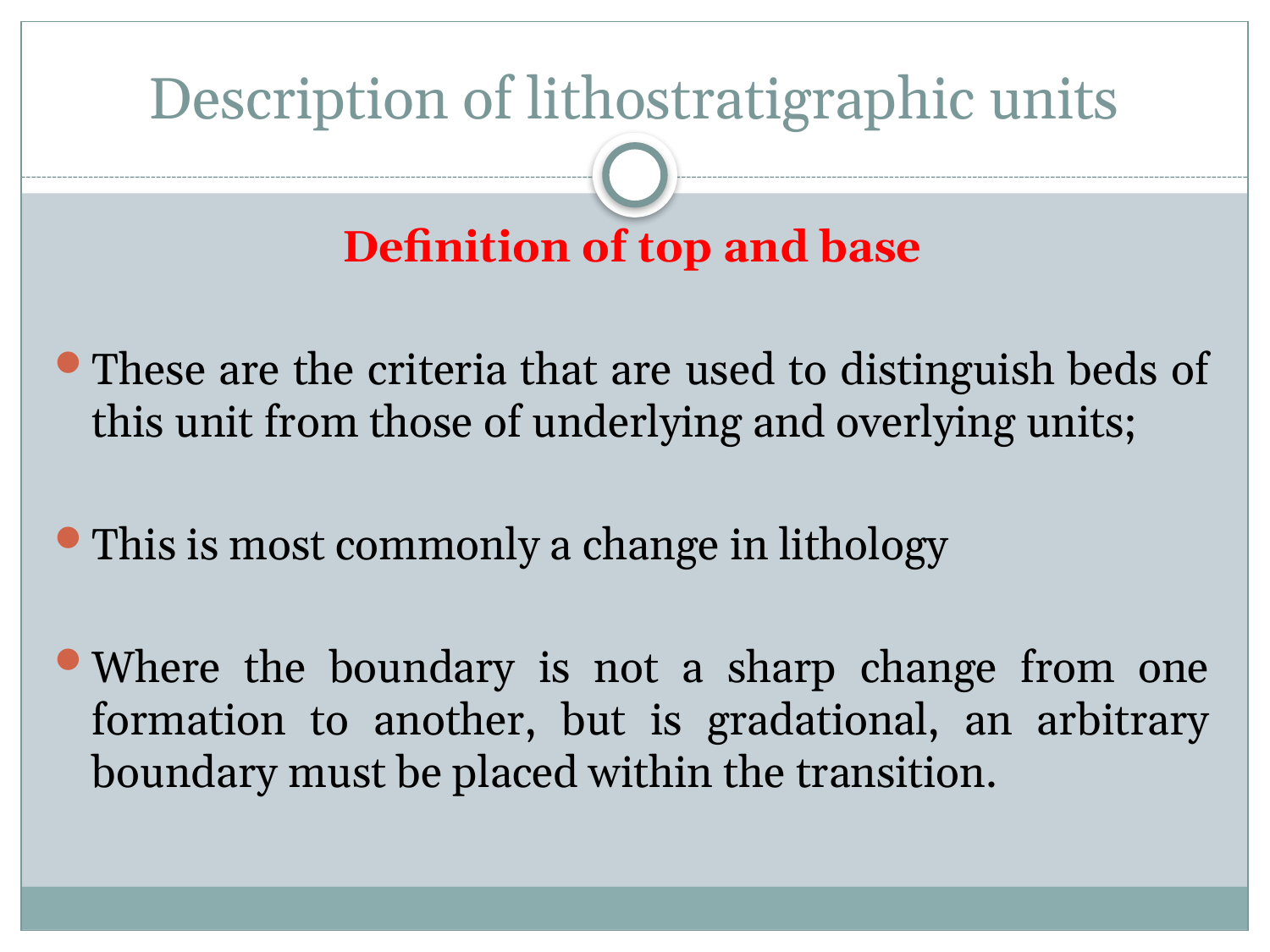

# Description of lithostratigraphic units
Definition of top and base

These are the criteria that are used to distinguish beds of this unit from those of underlying and overlying units;

This is most commonly a change in lithology

Where the boundary is not a sharp change from one formation to another, but is gradational, an arbitrary boundary must be placed within the transition.